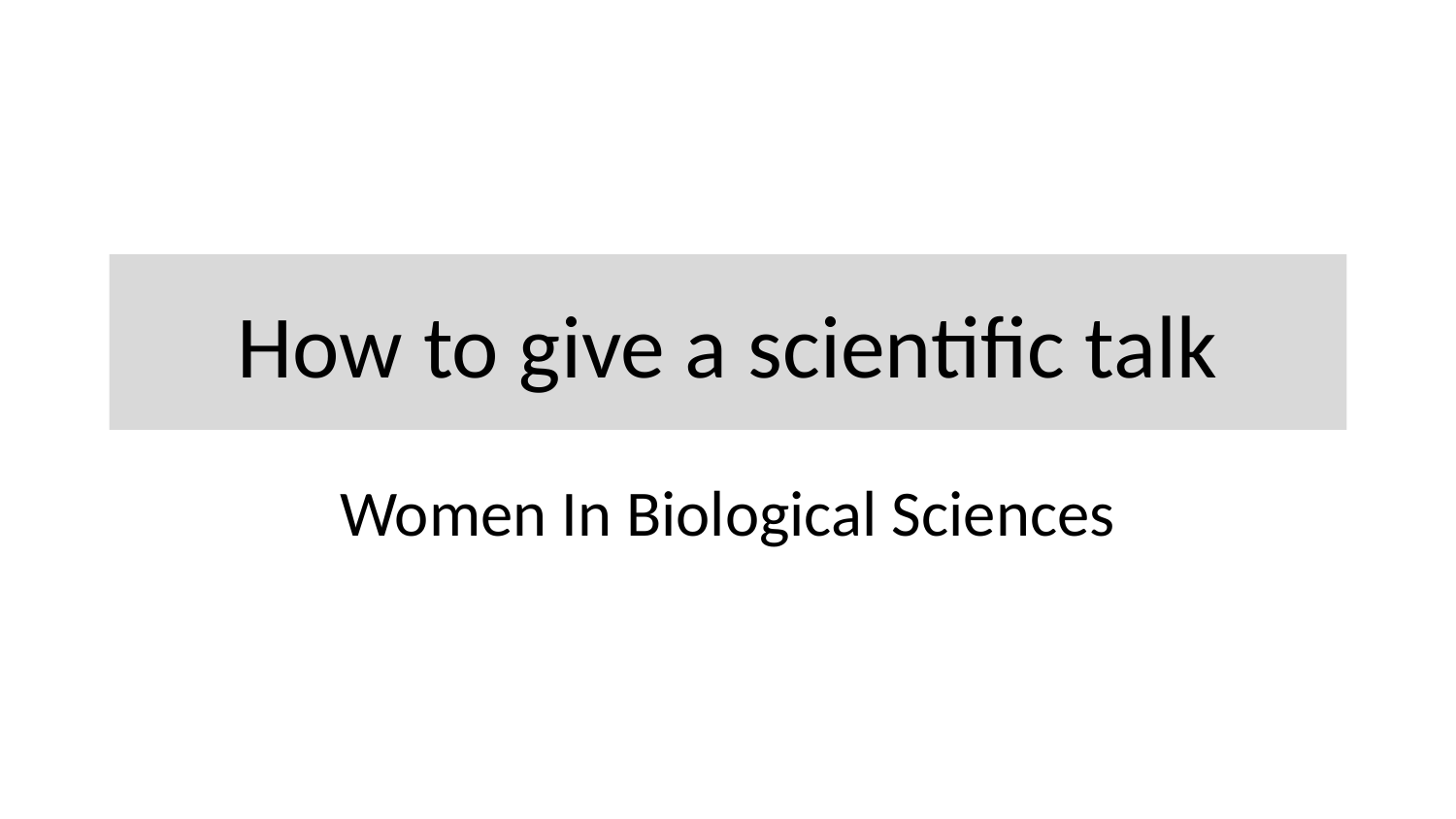

# How to give a scientific talk
Women In Biological Sciences